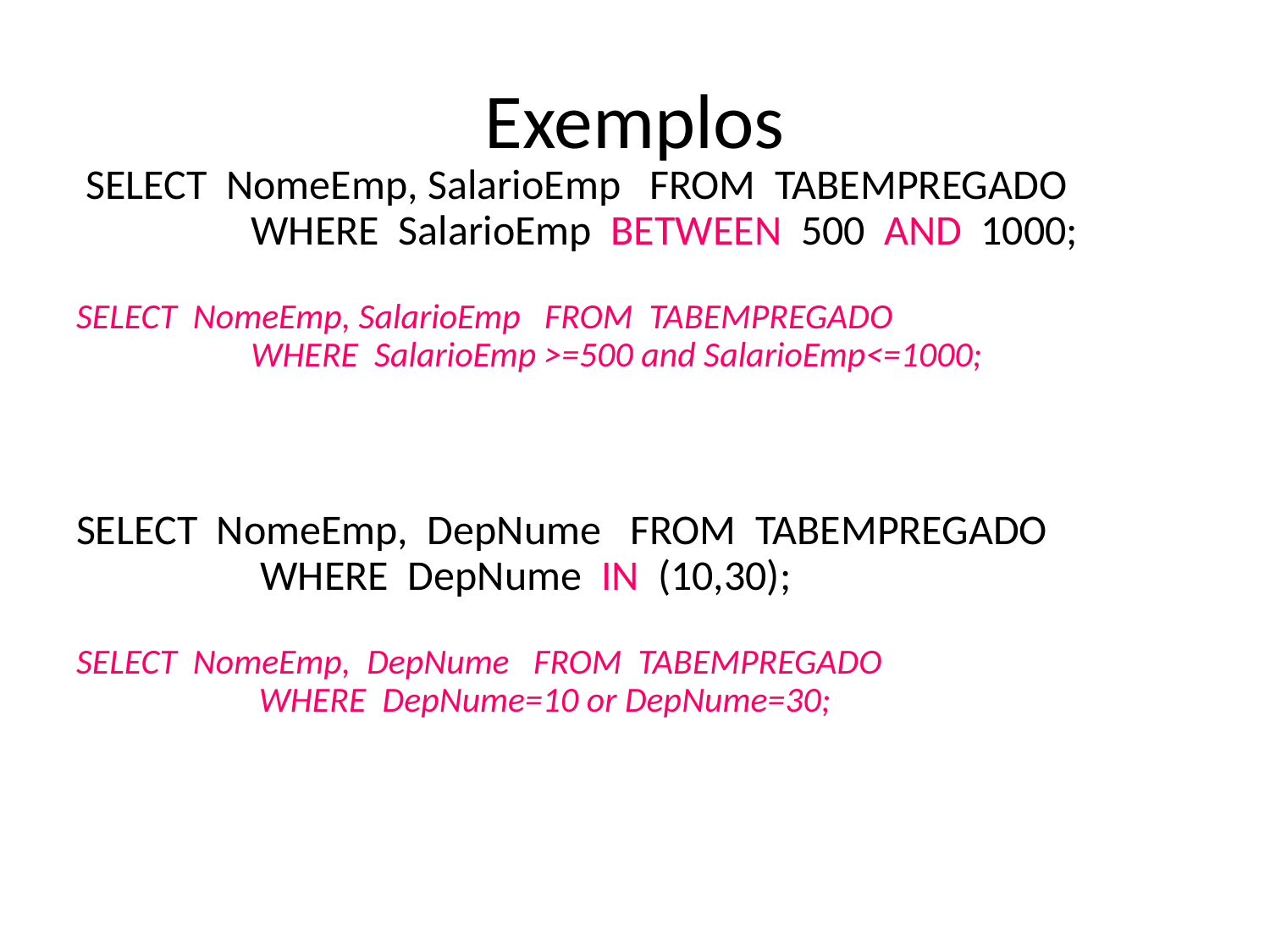

# Exemplos
 SELECT  NomeEmp, SalarioEmp   FROM  TABEMPREGADO
         	WHERE  SalarioEmp  BETWEEN  500  AND  1000;
SELECT  NomeEmp, SalarioEmp   FROM  TABEMPREGADO
         	WHERE  SalarioEmp >=500 and SalarioEmp<=1000;

SELECT  NomeEmp,  DepNume   FROM  TABEMPREGADO
       	 WHERE  DepNume  IN  (10,30);
SELECT  NomeEmp,  DepNume   FROM  TABEMPREGADO
       	 WHERE  DepNume=10 or DepNume=30;